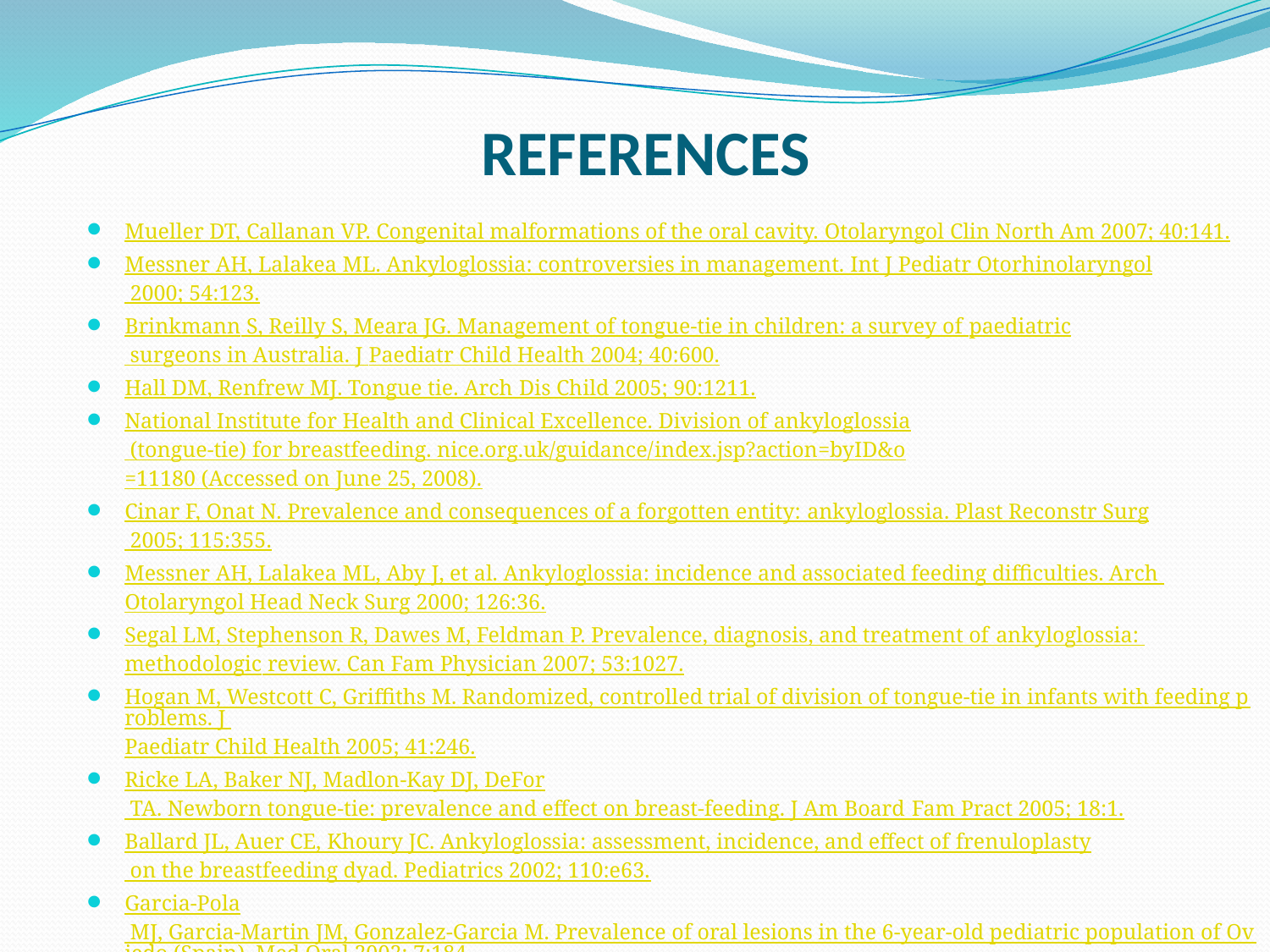

# REFERENCES
Mueller DT, Callanan VP. Congenital malformations of the oral cavity. Otolaryngol Clin North Am 2007; 40:141.
Messner AH, Lalakea ML. Ankyloglossia: controversies in management. Int J Pediatr Otorhinolaryngol 2000; 54:123.
Brinkmann S, Reilly S, Meara JG. Management of tongue-tie in children: a survey of paediatric surgeons in Australia. J Paediatr Child Health 2004; 40:600.
Hall DM, Renfrew MJ. Tongue tie. Arch Dis Child 2005; 90:1211.
National Institute for Health and Clinical Excellence. Division of ankyloglossia (tongue-tie) for breastfeeding. nice.org.uk/guidance/index.jsp?action=byID&o=11180 (Accessed on June 25, 2008).
Cinar F, Onat N. Prevalence and consequences of a forgotten entity: ankyloglossia. Plast Reconstr Surg 2005; 115:355.
Messner AH, Lalakea ML, Aby J, et al. Ankyloglossia: incidence and associated feeding difficulties. Arch Otolaryngol Head Neck Surg 2000; 126:36.
Segal LM, Stephenson R, Dawes M, Feldman P. Prevalence, diagnosis, and treatment of ankyloglossia: methodologic review. Can Fam Physician 2007; 53:1027.
Hogan M, Westcott C, Griffiths M. Randomized, controlled trial of division of tongue-tie in infants with feeding problems. J Paediatr Child Health 2005; 41:246.
Ricke LA, Baker NJ, Madlon-Kay DJ, DeFor TA. Newborn tongue-tie: prevalence and effect on breast-feeding. J Am Board Fam Pract 2005; 18:1.
Ballard JL, Auer CE, Khoury JC. Ankyloglossia: assessment, incidence, and effect of frenuloplasty on the breastfeeding dyad. Pediatrics 2002; 110:e63.
Garcia-Pola MJ, Garcia-Martin JM, Gonzalez-Garcia M. Prevalence of oral lesions in the 6-year-old pediatric population of Oviedo (Spain). Med Oral 2002; 7:184.
Flinck A, Paludan A, Matsson L, et al. Oral findings in a group of newborn Swedish children. Int J Paediatr Dent 1994; 4:67.
Sedano HO, Carreon Freyre I, Garza de la Garza ML, et al. Clinical orodental abnormalities in Mexican